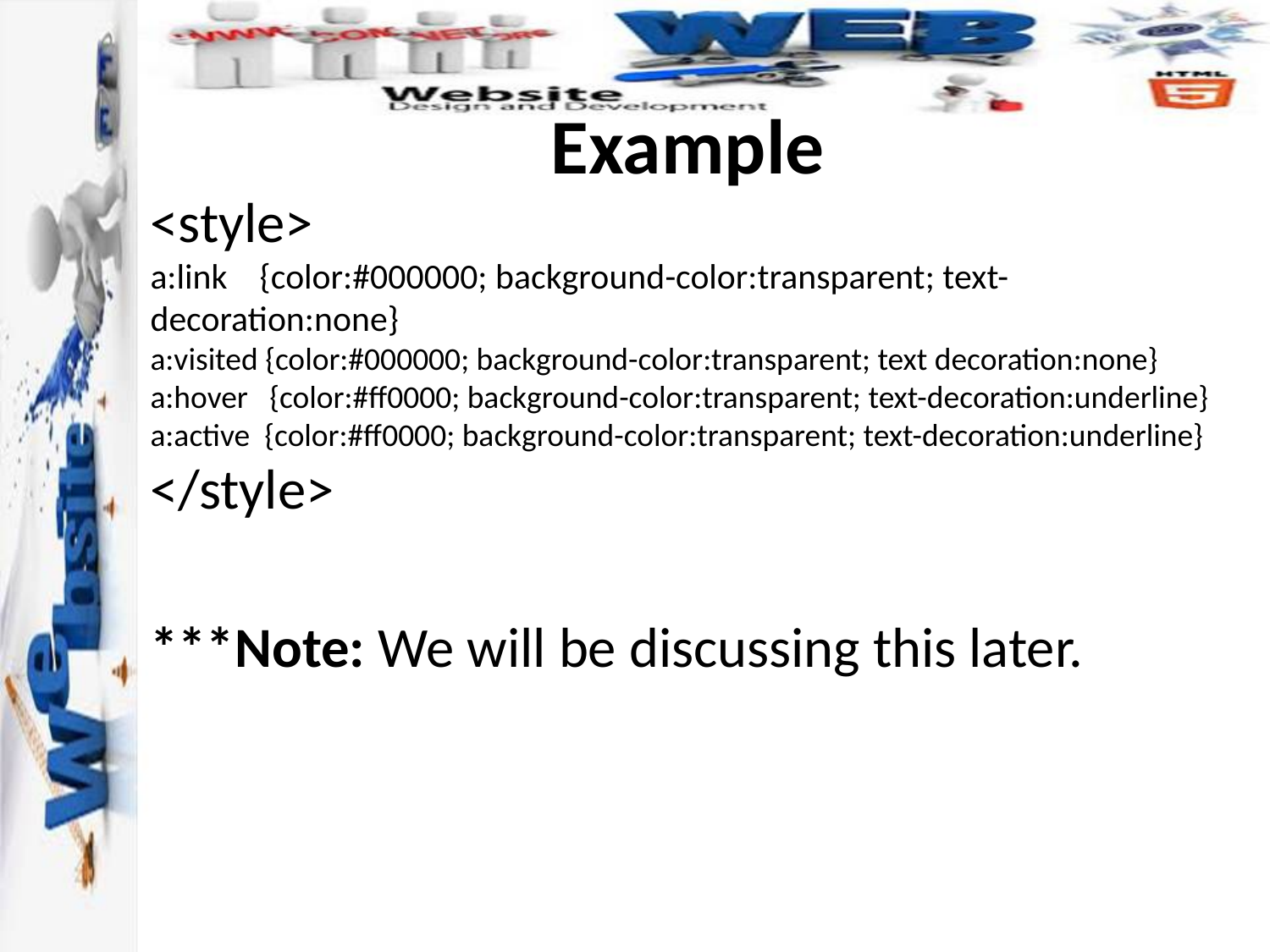

# Example
<style>
a:link    {color:#000000; background-color:transparent; text-decoration:none}
a:visited {color:#000000; background-color:transparent; text decoration:none}
a:hover   {color:#ff0000; background-color:transparent; text-decoration:underline}
a:active  {color:#ff0000; background-color:transparent; text-decoration:underline}
</style>

***Note: We will be discussing this later.